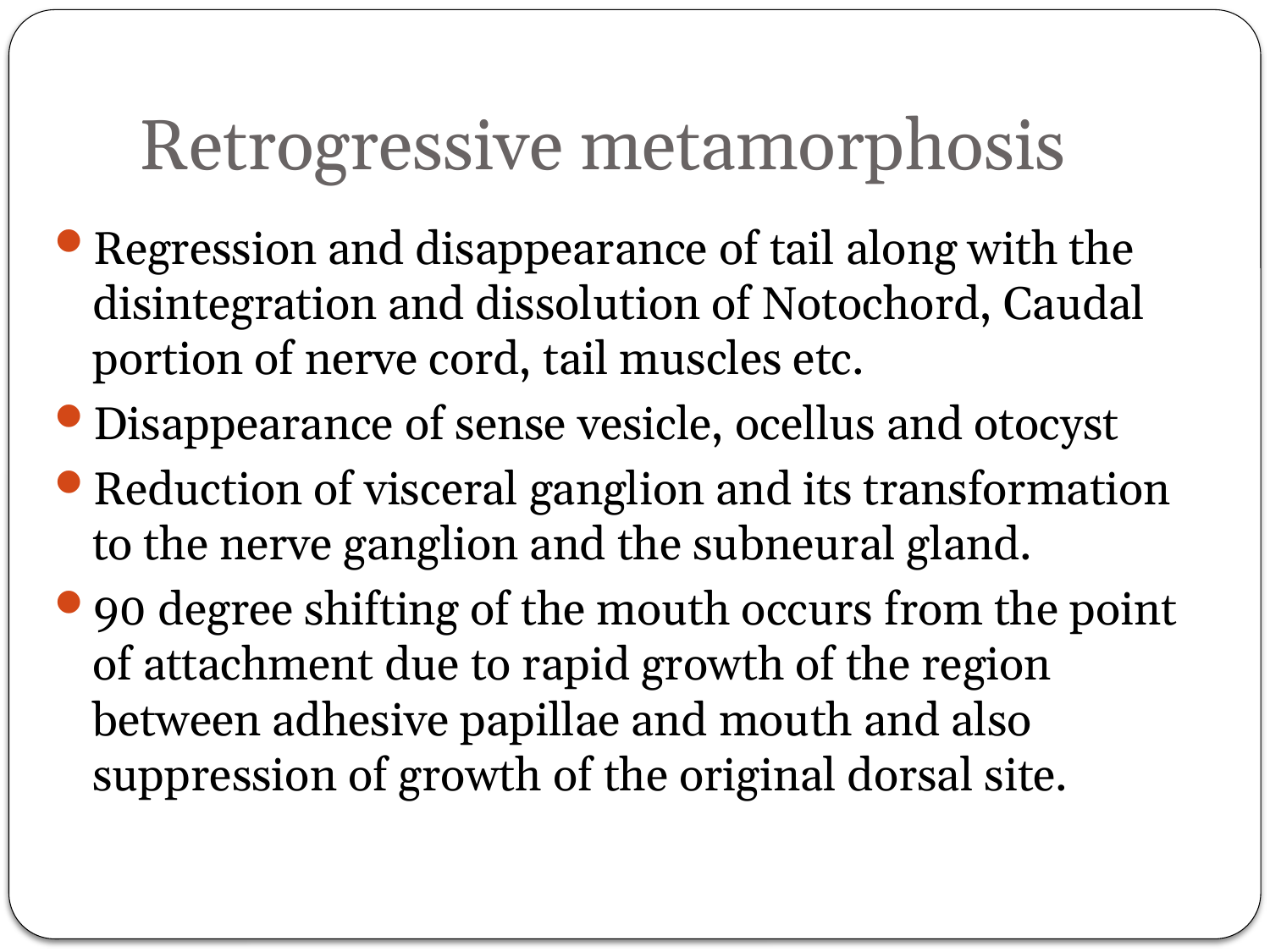

# Retrogressive metamorphosis
Regression and disappearance of tail along with the disintegration and dissolution of Notochord, Caudal portion of nerve cord, tail muscles etc.
Disappearance of sense vesicle, ocellus and otocyst
Reduction of visceral ganglion and its transformation to the nerve ganglion and the subneural gland.
90 degree shifting of the mouth occurs from the point of attachment due to rapid growth of the region between adhesive papillae and mouth and also suppression of growth of the original dorsal site.